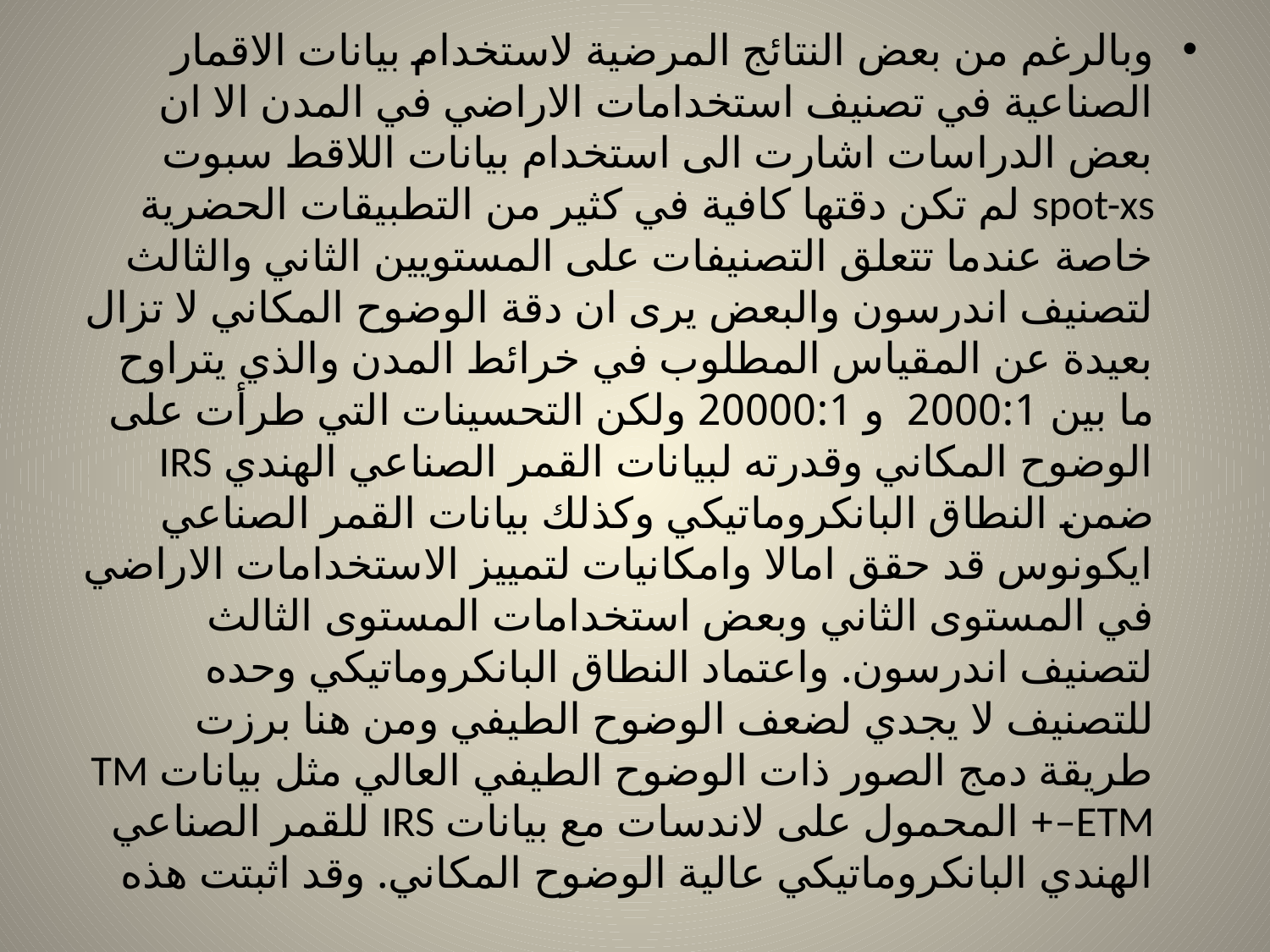

وبالرغم من بعض النتائج المرضية لاستخدام بيانات الاقمار الصناعية في تصنيف استخدامات الاراضي في المدن الا ان بعض الدراسات اشارت الى استخدام بيانات اللاقط سبوت spot-xs لم تكن دقتها كافية في كثير من التطبيقات الحضرية خاصة عندما تتعلق التصنيفات على المستويين الثاني والثالث لتصنيف اندرسون والبعض يرى ان دقة الوضوح المكاني لا تزال بعيدة عن المقياس المطلوب في خرائط المدن والذي يتراوح ما بين 2000:1  و 20000:1 ولكن التحسينات التي طرأت على الوضوح المكاني وقدرته لبيانات القمر الصناعي الهندي IRS ضمن النطاق البانكروماتيكي وكذلك بيانات القمر الصناعي ايكونوس قد حقق امالا وامكانيات لتمييز الاستخدامات الاراضي في المستوى الثاني وبعض استخدامات المستوى الثالث لتصنيف اندرسون. واعتماد النطاق البانكروماتيكي وحده للتصنيف لا يجدي لضعف الوضوح الطيفي ومن هنا برزت طريقة دمج الصور ذات الوضوح الطيفي العالي مثل بيانات TM –ETM+ المحمول على لاندسات مع بيانات IRS للقمر الصناعي الهندي البانكروماتيكي عالية الوضوح المكاني. وقد اثبتت هذه